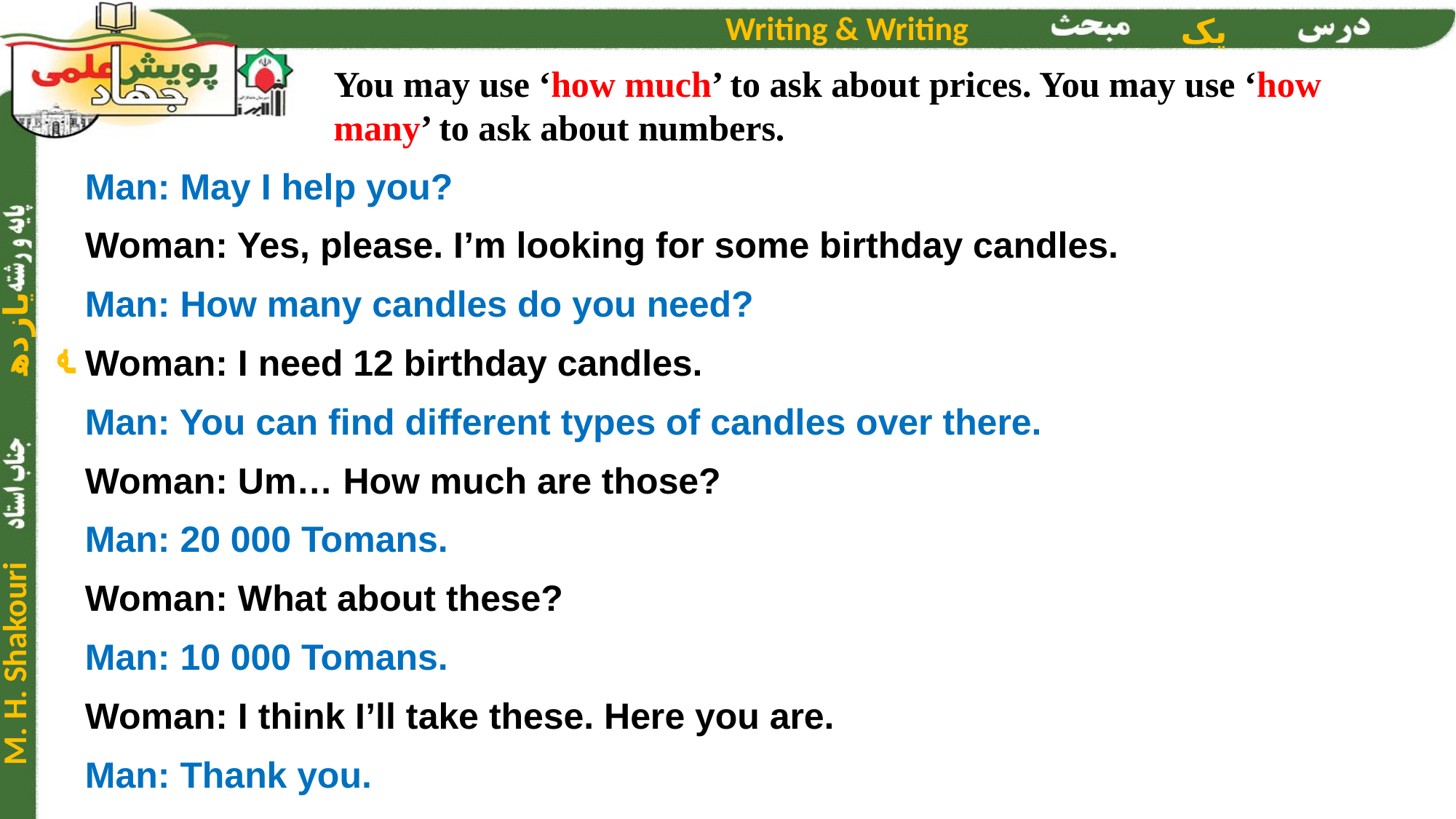

You may use ‘how much’ to ask about prices. You may use ‘how many’ to ask about numbers.
Man: May I help you?
Woman: Yes, please. I’m looking for some birthday candles.
Man: How many candles do you need?
Woman: I need 12 birthday candles.
Man: You can find different types of candles over there.
Woman: Um… How much are those?
Man: 20 000 Tomans.
Woman: What about these?
Man: 10 000 Tomans.
Woman: I think I’ll take these. Here you are.
Man: Thank you.